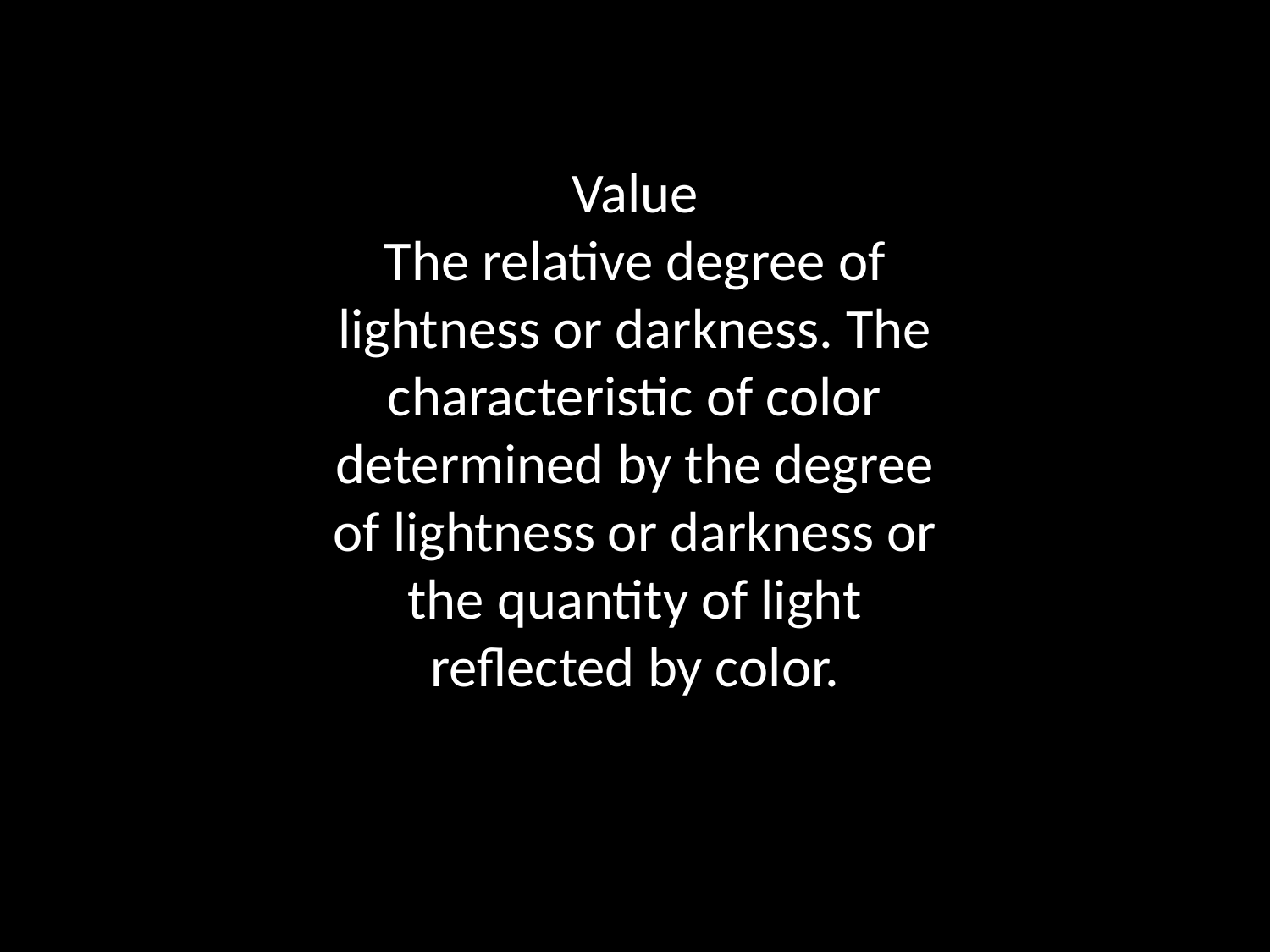

Value
The relative degree of lightness or darkness. The characteristic of color determined by the degree of lightness or darkness or the quantity of light reflected by color.